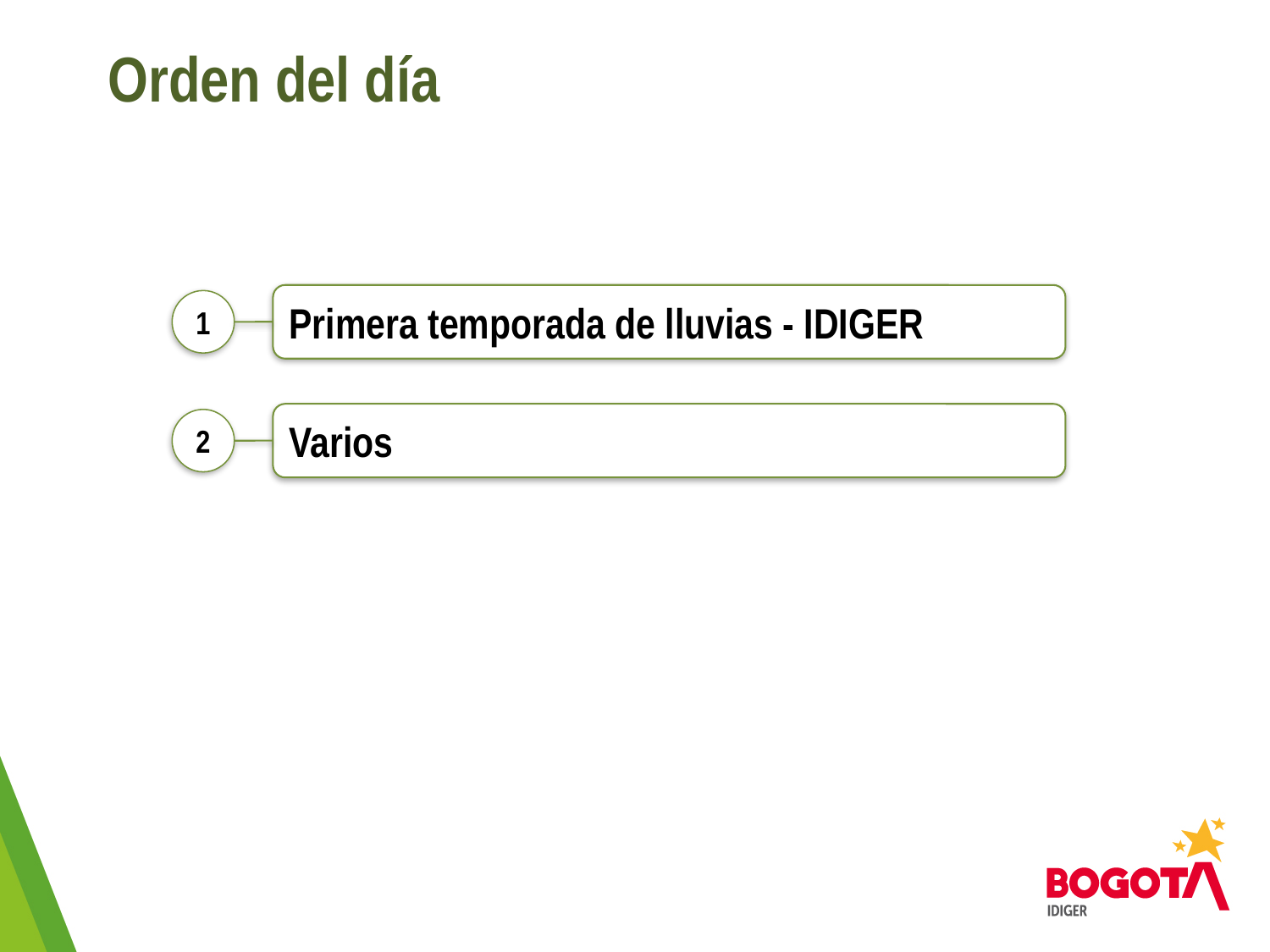

# Orden del día
Primera temporada de lluvias - IDIGER
1
Varios
2